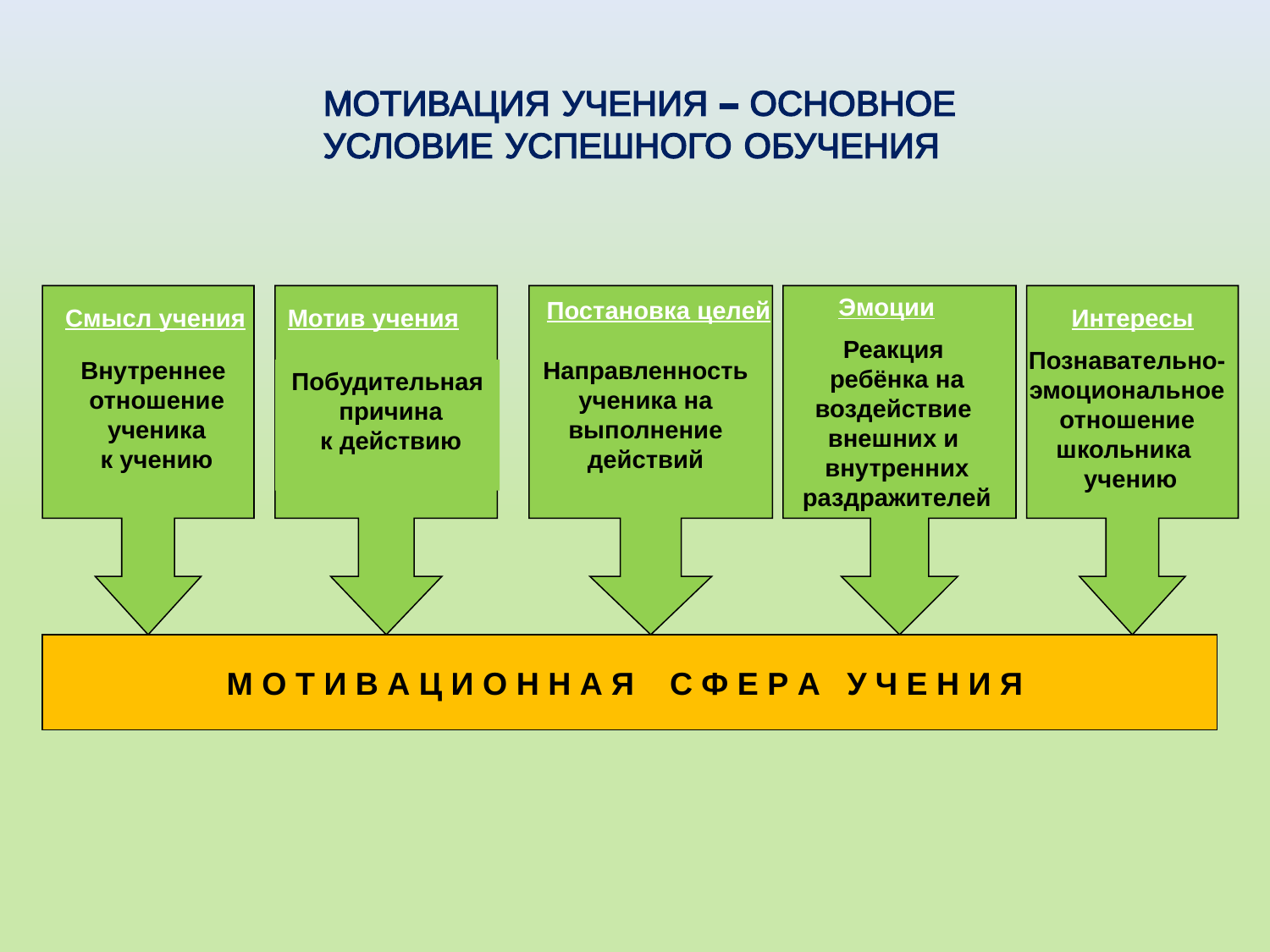

МОТИВАЦИЯ УЧЕНИЯ – ОСНОВНОЕ
УСЛОВИЕ УСПЕШНОГО ОБУЧЕНИЯ

Эмоции

Постановка целей
Смысл учения
Мотив учения
Интересы
Реакция
 ребёнка на
 воздействие
внешних и
 внутренних
 раздражителей
Познавательно-эмоциональное отношение школьника
 учению

Внутреннее
отношение
 ученика
к учению
Направленность ученика на выполнение действий
Побудительная
 причина
 к действию

М О Т И В А Ц И О Н Н А Я    С Ф Е Р А   У Ч Е Н И Я